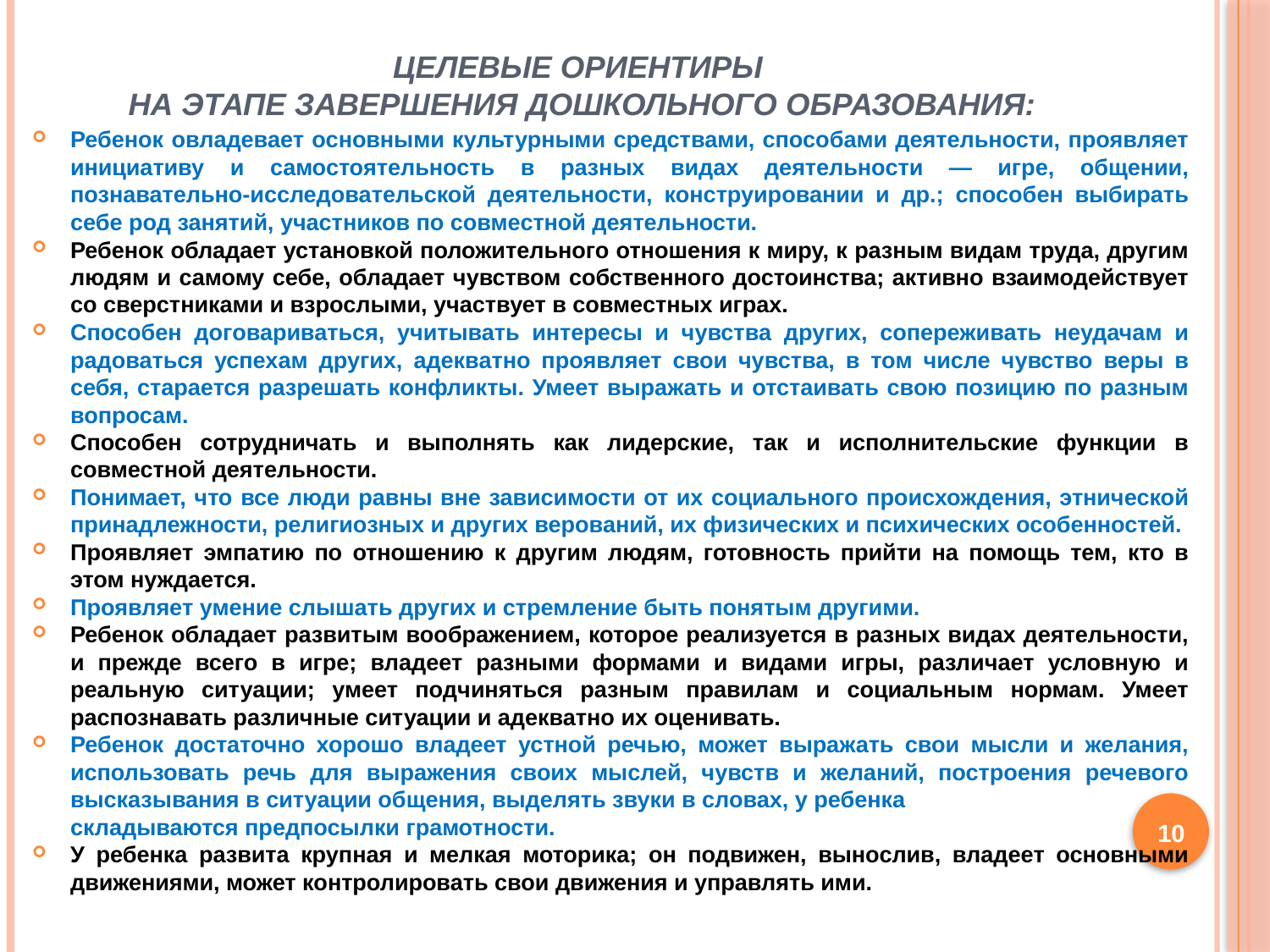

# Целевые ориентиры на этапе завершения дошкольного образования:
Ребенок овладевает основными культурными средствами, способами деятельности, проявляет инициативу и самостоятельность в разных видах деятельности — игре, общении, познавательно-исследовательской деятельности, конструировании и др.; способен выбирать себе род занятий, участников по совместной деятельности.
Ребенок обладает установкой положительного отношения к миру, к разным видам труда, другим людям и самому себе, обладает чувством собственного достоинства; активно взаимодействует со сверстниками и взрослыми, участвует в совместных играх.
Способен договариваться, учитывать интересы и чувства других, сопереживать неудачам и радоваться успехам других, адекватно проявляет свои чувства, в том числе чувство веры в себя, старается разрешать конфликты. Умеет выражать и отстаивать свою позицию по разным вопросам.
Способен сотрудничать и выполнять как лидерские, так и исполнительские функции в совместной деятельности.
Понимает, что все люди равны вне зависимости от их социального происхождения, этнической принадлежности, религиозных и других верований, их физических и психических особенностей.
Проявляет эмпатию по отношению к другим людям, готовность прийти на помощь тем, кто в этом нуждается.
Проявляет умение слышать других и стремление быть понятым другими.
Ребенок обладает развитым воображением, которое реализуется в разных видах деятельности, и прежде всего в игре; владеет разными формами и видами игры, различает условную и реальную ситуации; умеет подчиняться разным правилам и социальным нормам. Умеет распознавать различные ситуации и адекватно их оценивать.
Ребенок достаточно хорошо владеет устной речью, может выражать свои мысли и желания, использовать речь для выражения своих мыслей, чувств и желаний, построения речевого высказывания в ситуации общения, выделять звуки в словах, у ребенка
      складываются предпосылки грамотности.
У ребенка развита крупная и мелкая моторика; он подвижен, вынослив, владеет основными движениями, может контролировать свои движения и управлять ими.

10